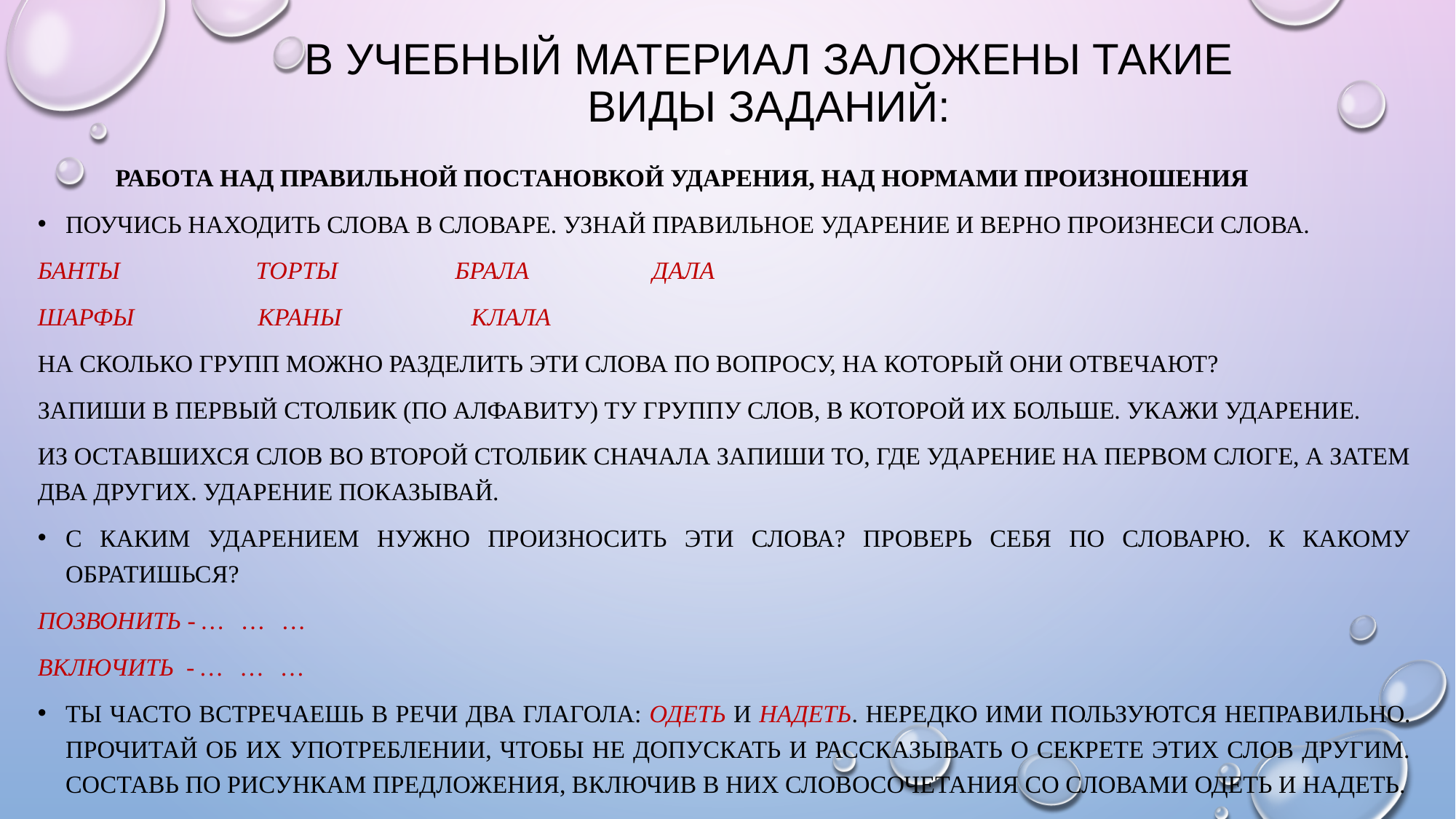

# В учебный материал заложены такие виды заданий:
	работа над правильной постановкой ударения, над нормами произношения
Поучись находить слова в словаре. Узнай правильное ударение и верно произнеси слова.
Банты                      торты                   брала                    дала
Шарфы                    краны                     клала
На сколько групп можно разделить эти слова по вопросу, на который они отвечают?
Запиши в первый столбик (по алфавиту) ту группу слов, в которой их больше. Укажи ударение.
Из оставшихся слов во второй столбик сначала запиши то, где ударение на первом слоге, а затем два других. Ударение показывай.
С каким ударением нужно произносить эти слова? Проверь себя по словарю. К какому обратишься?
Позвонить - …   …   …
Включить  - …   …   …
Ты часто встречаешь в речи два глагола: одеть и надеть. Нередко ими пользуются неправильно. Прочитай об их употреблении, чтобы не допускать и рассказывать о секрете этих слов другим. Составь по рисункам предложения, включив в них словосочетания со словами одеть и надеть.